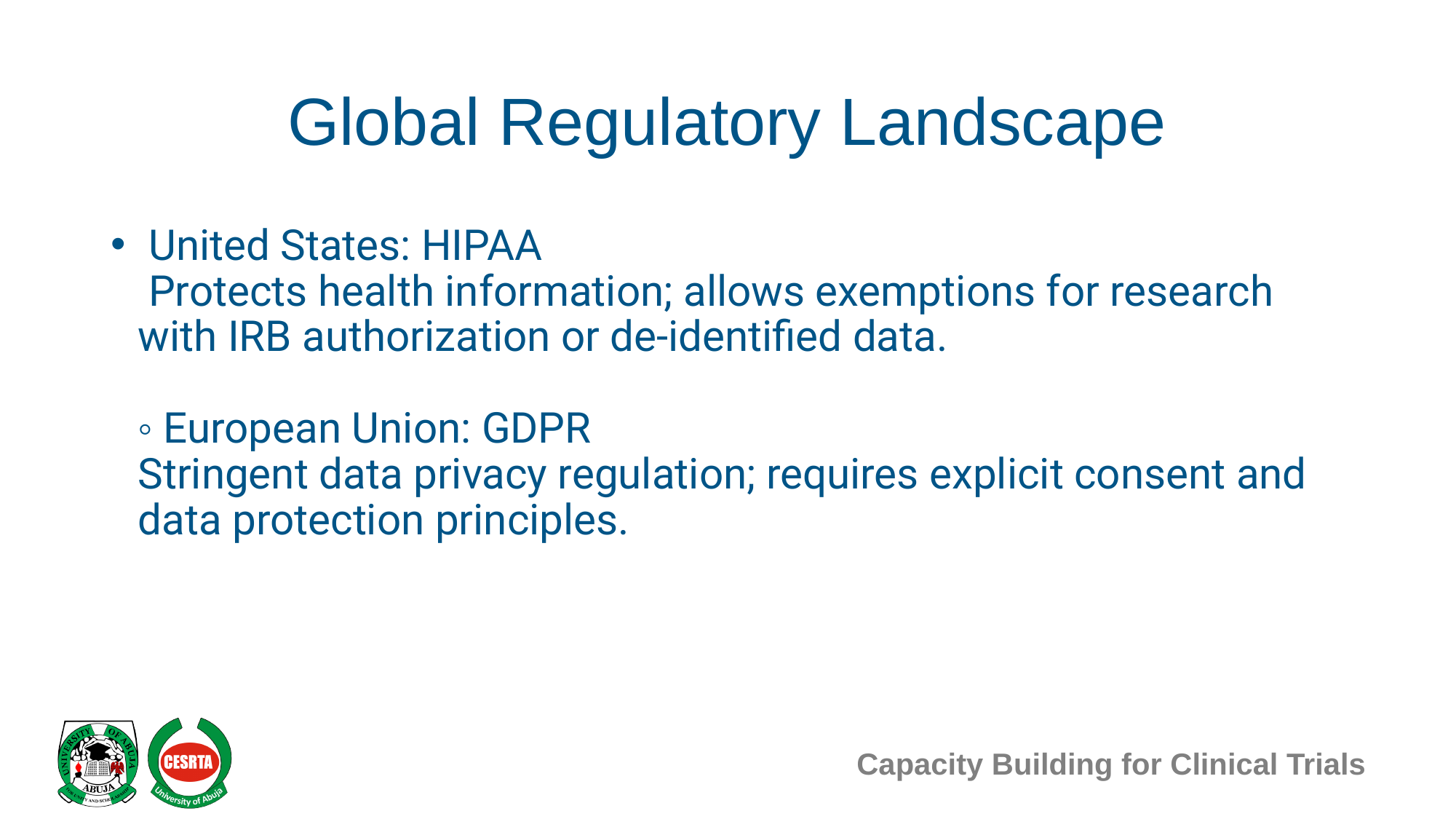

# Global Regulatory Landscape
 United States: HIPAA
 Protects health information; allows exemptions for research with IRB authorization or de-identified data.
◦ European Union: GDPR
Stringent data privacy regulation; requires explicit consent and data protection principles.